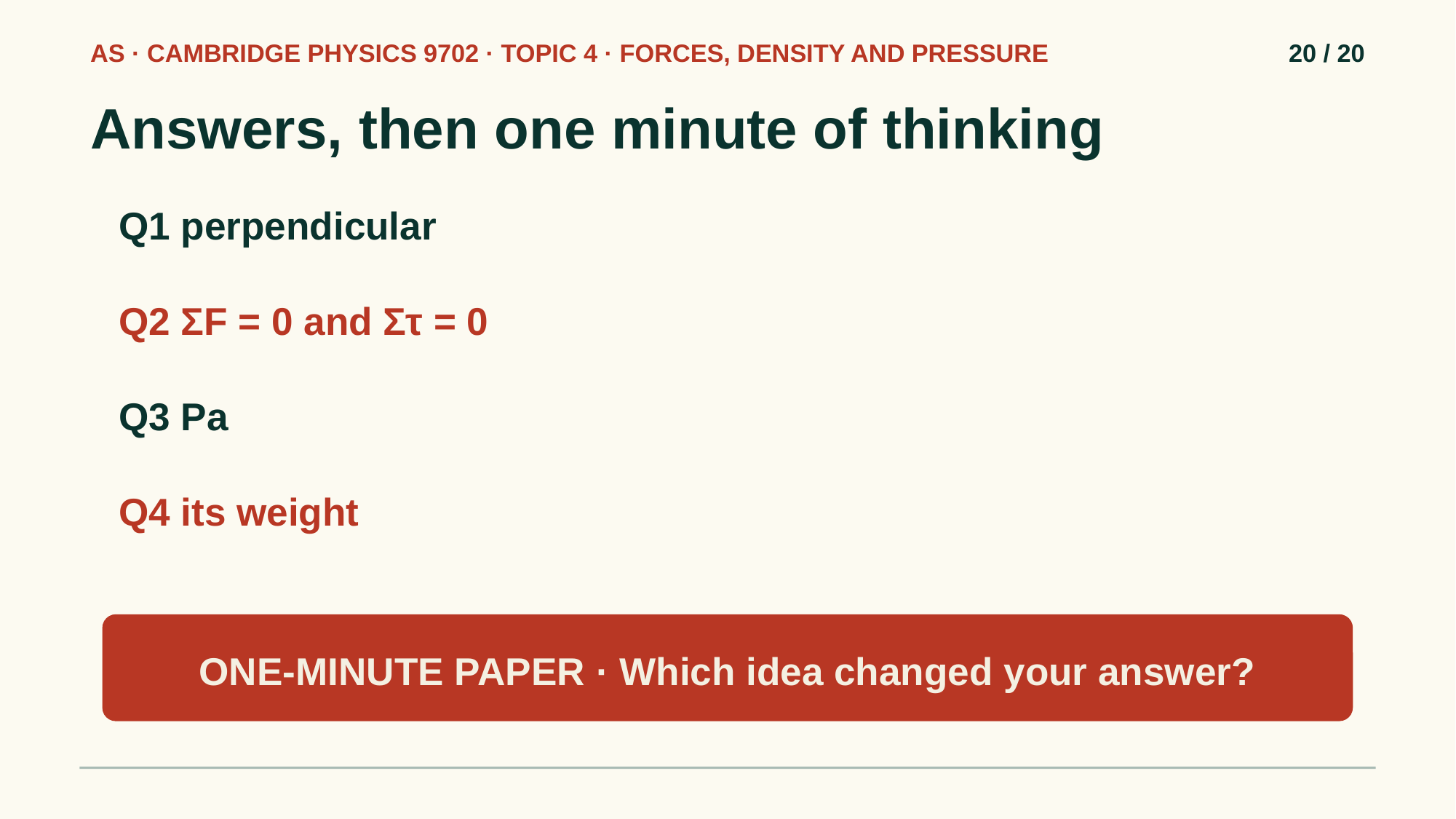

AS · CAMBRIDGE PHYSICS 9702 · TOPIC 4 · FORCES, DENSITY AND PRESSURE
20 / 20
Answers, then one minute of thinking
Q1 perpendicular
Q2 ΣF = 0 and Στ = 0
Q3 Pa
Q4 its weight

ONE-MINUTE PAPER · Which idea changed your answer?